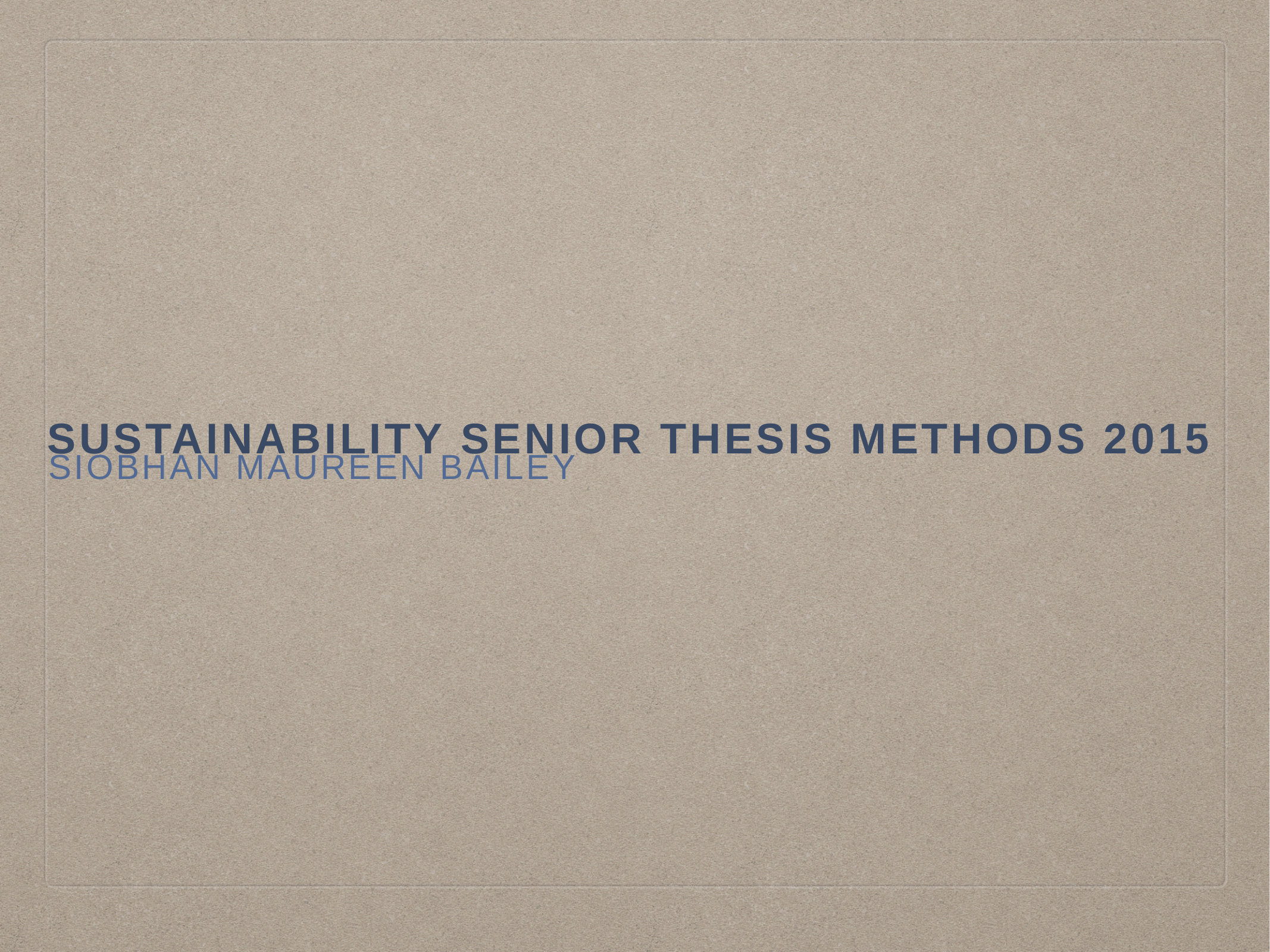

# Sustainability Senior Thesis Methods 2015
Siobhan Maureen Bailey